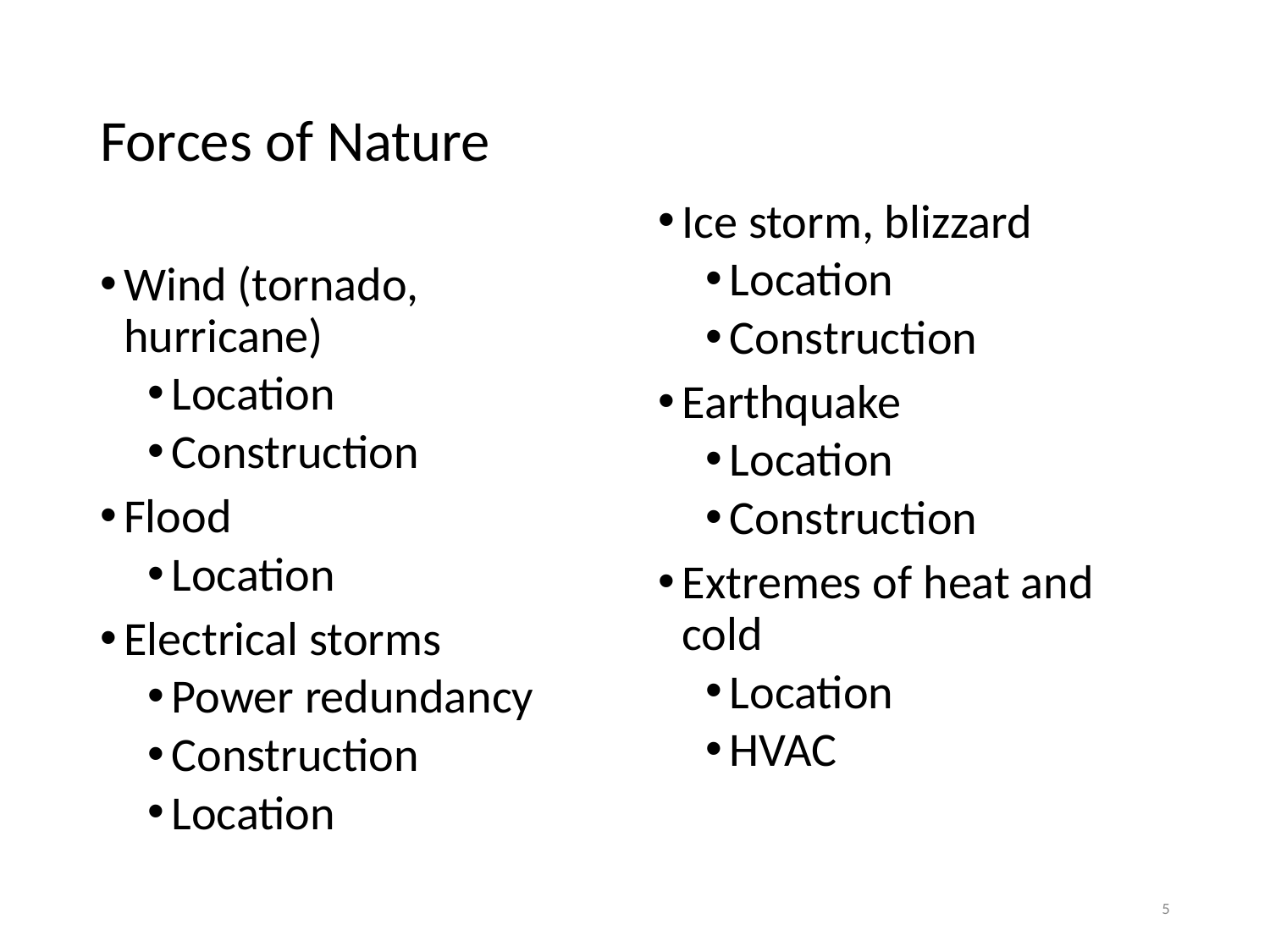

# Forces of Nature
Ice storm, blizzard
Location
Construction
Earthquake
Location
Construction
Extremes of heat and cold
Location
HVAC
Wind (tornado, hurricane)
Location
Construction
Flood
Location
Electrical storms
Power redundancy
Construction
Location
5